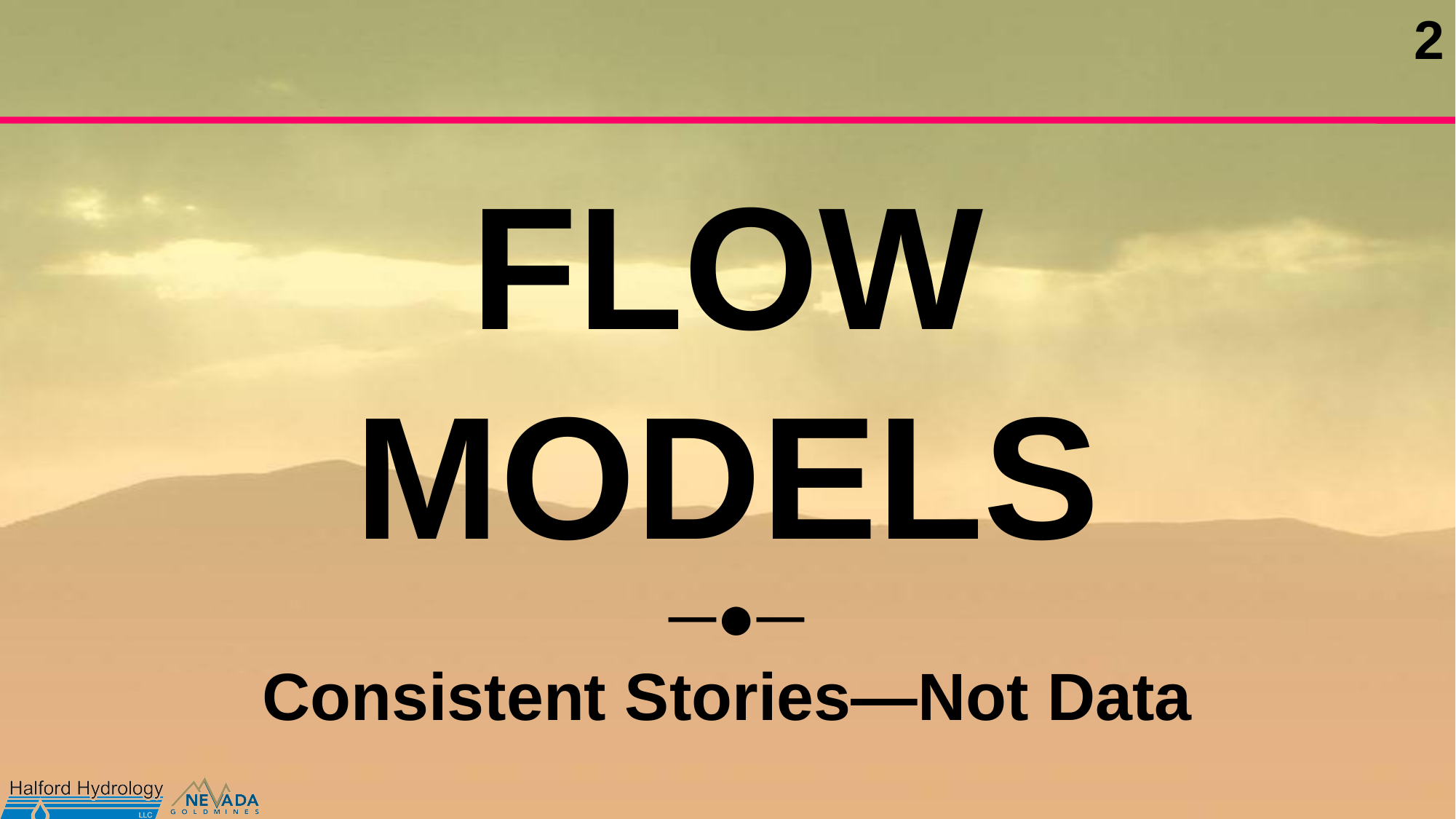

# FLOW MODELS ─●─ Consistent Stories—Not Data